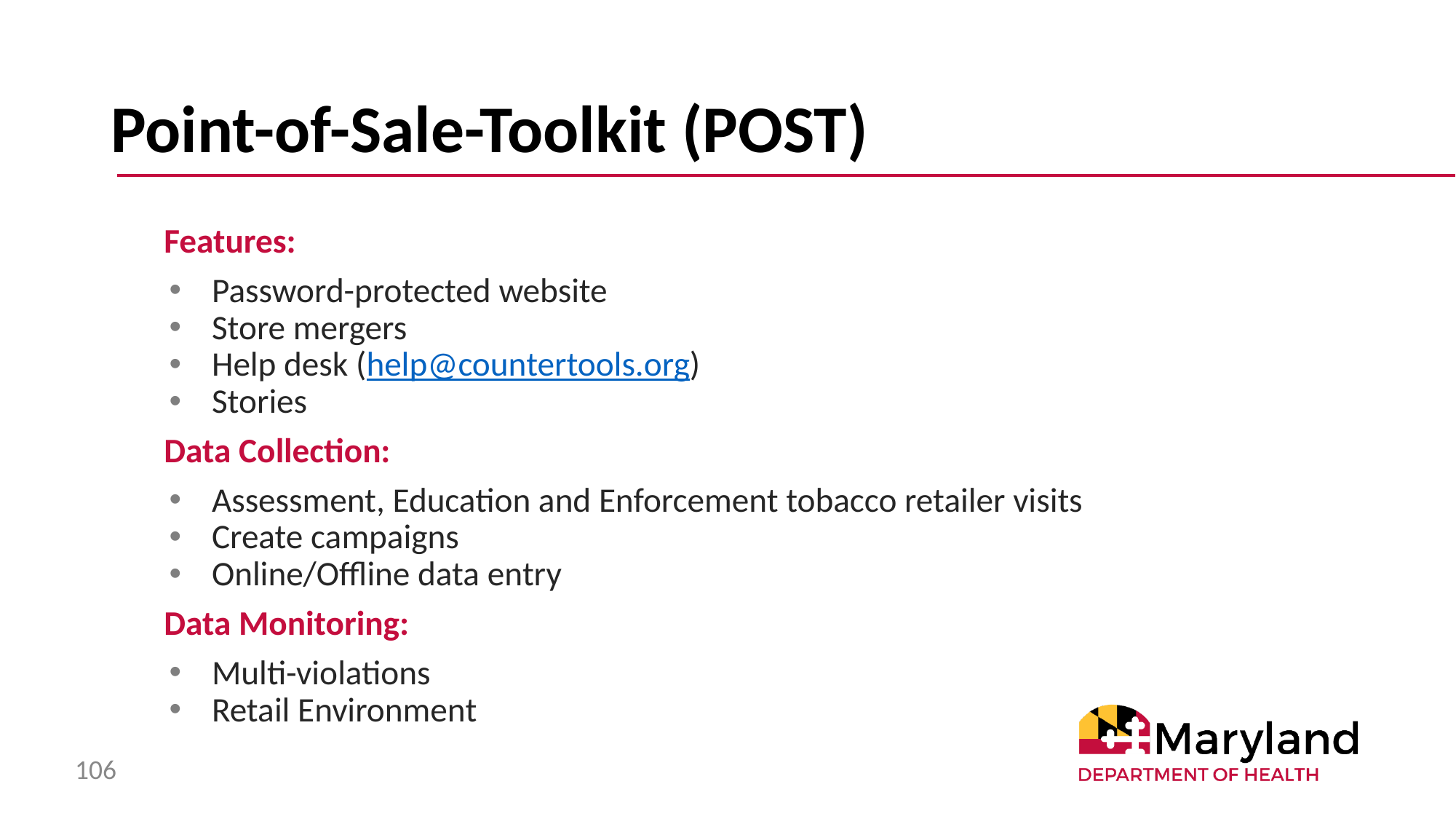

# Point-of-Sale-Toolkit (POST)
Features:
Password-protected website
Store mergers
Help desk (help@countertools.org)
Stories
Data Collection:
Assessment, Education and Enforcement tobacco retailer visits
Create campaigns
Online/Offline data entry
Data Monitoring:
Multi-violations
Retail Environment
106